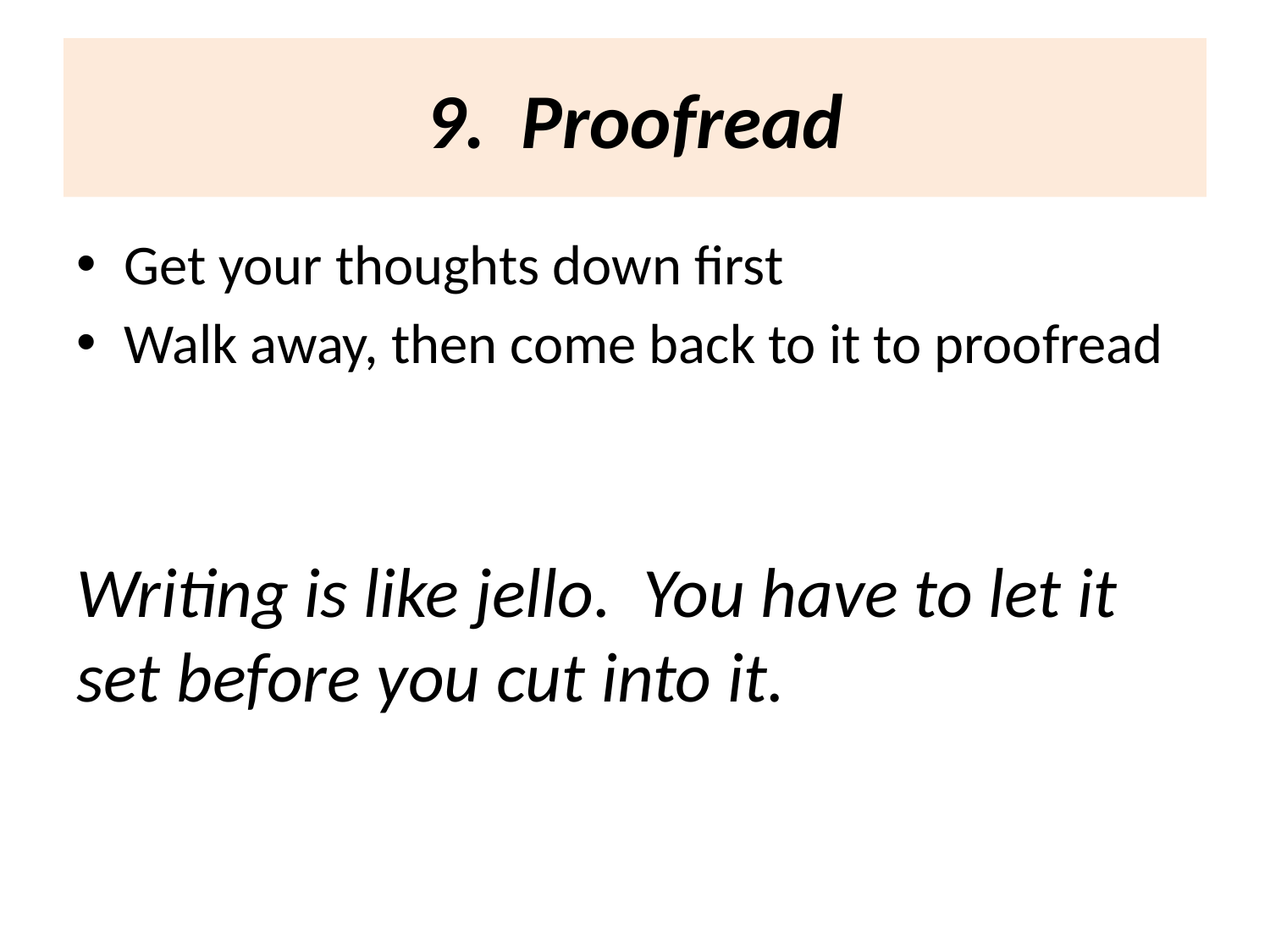

# 9.  Proofread
Get your thoughts down first
Walk away, then come back to it to proofread

Writing is like jello.  You have to let it set before you cut into it.